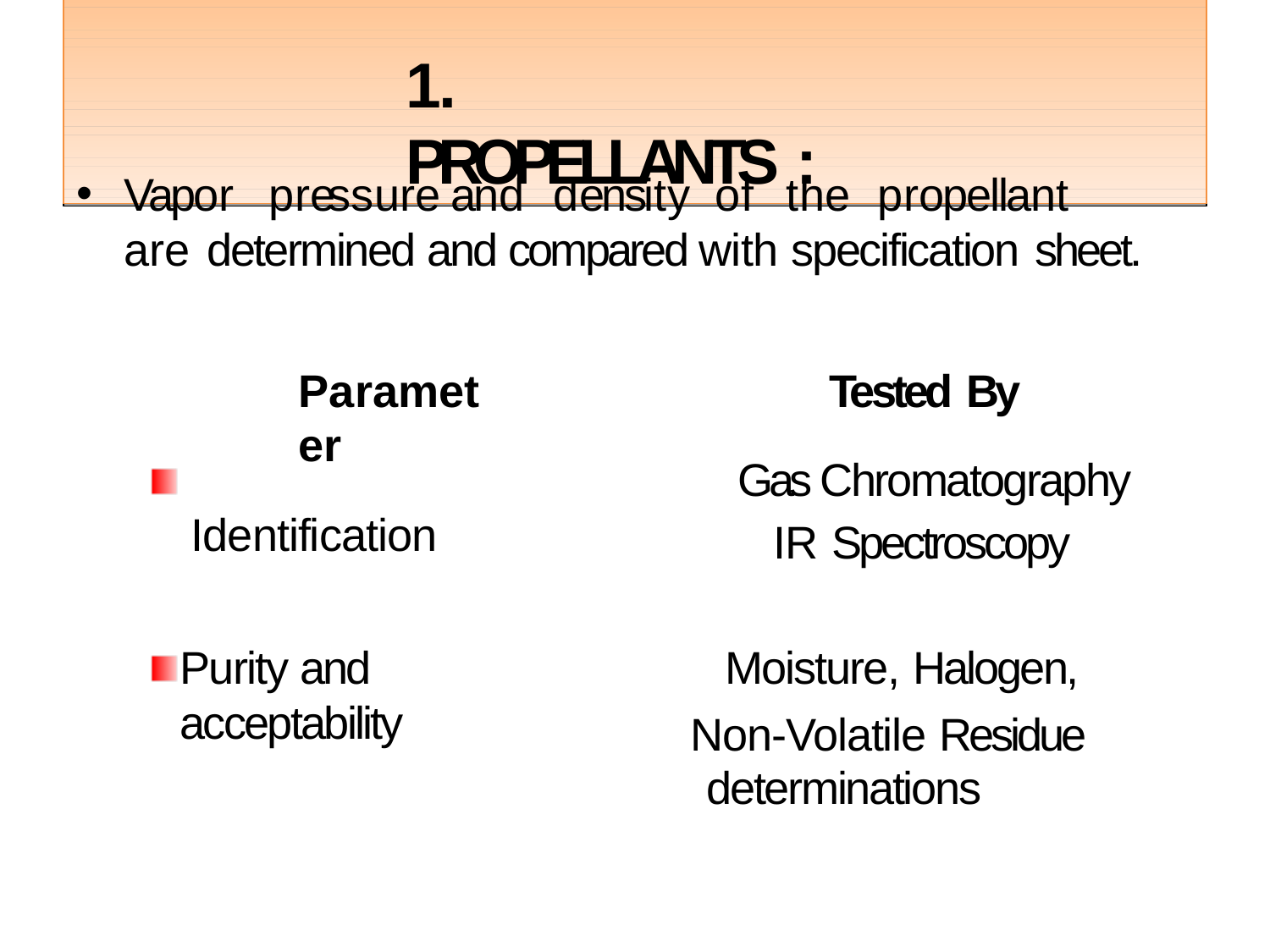

# 1. PROPELLANTS :
•
Vapor	pressure	and	density	of	the	propellant	are  determined and compared with specification sheet.
Parameter
Identification
Tested By
Gas Chromatography  IR Spectroscopy

Moisture, Halogen,
Non-Volatile Residue  determinations
Purity and acceptability